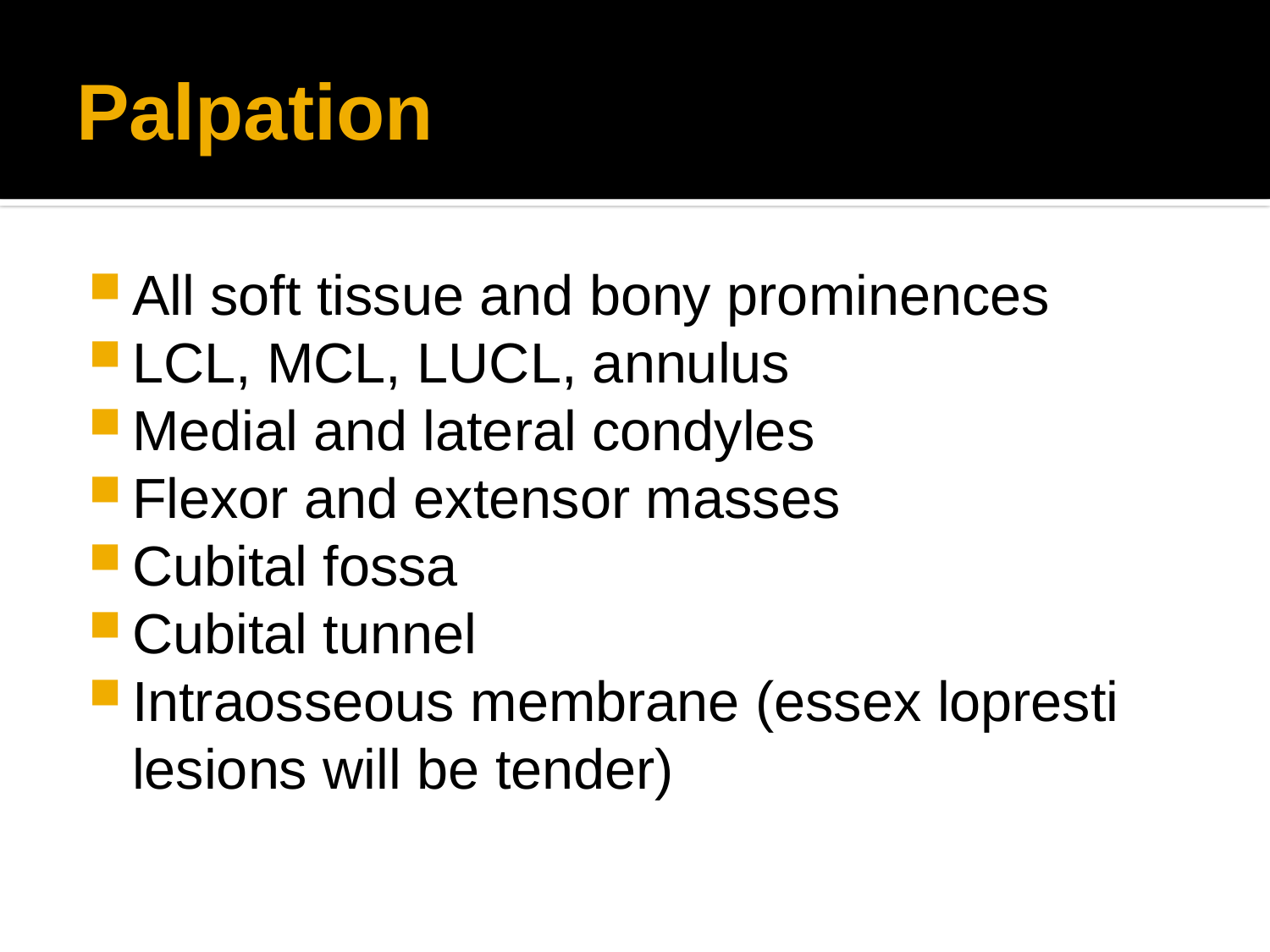

# Palpation
All soft tissue and bony prominences
LCL, MCL, LUCL, annulus
Medial and lateral condyles
Flexor and extensor masses
Cubital fossa
Cubital tunnel
Intraosseous membrane (essex lopresti lesions will be tender)